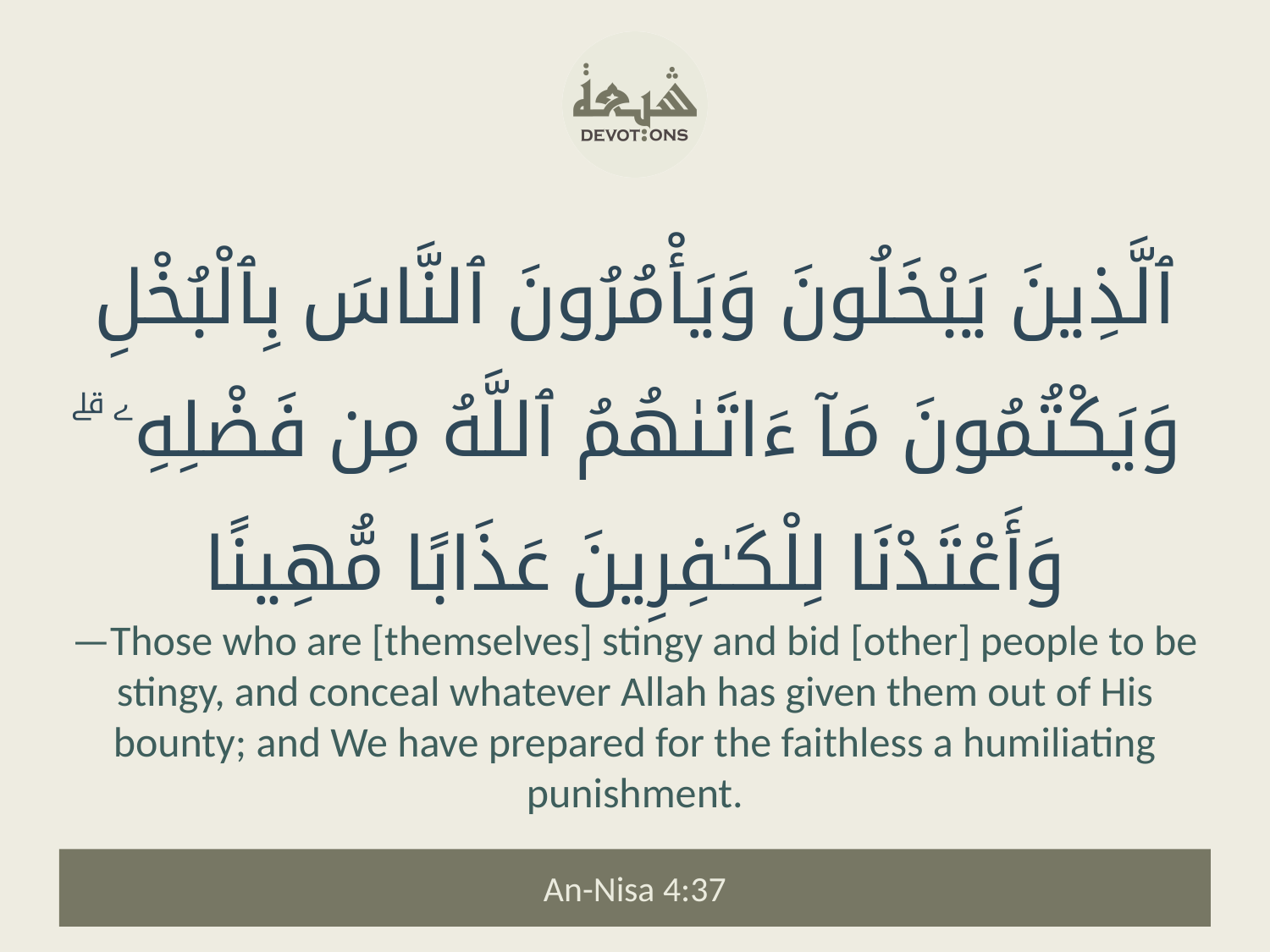

ٱلَّذِينَ يَبْخَلُونَ وَيَأْمُرُونَ ٱلنَّاسَ بِٱلْبُخْلِ وَيَكْتُمُونَ مَآ ءَاتَىٰهُمُ ٱللَّهُ مِن فَضْلِهِۦ ۗ وَأَعْتَدْنَا لِلْكَـٰفِرِينَ عَذَابًا مُّهِينًا
—Those who are [themselves] stingy and bid [other] people to be stingy, and conceal whatever Allah has given them out of His bounty; and We have prepared for the faithless a humiliating punishment.
An-Nisa 4:37